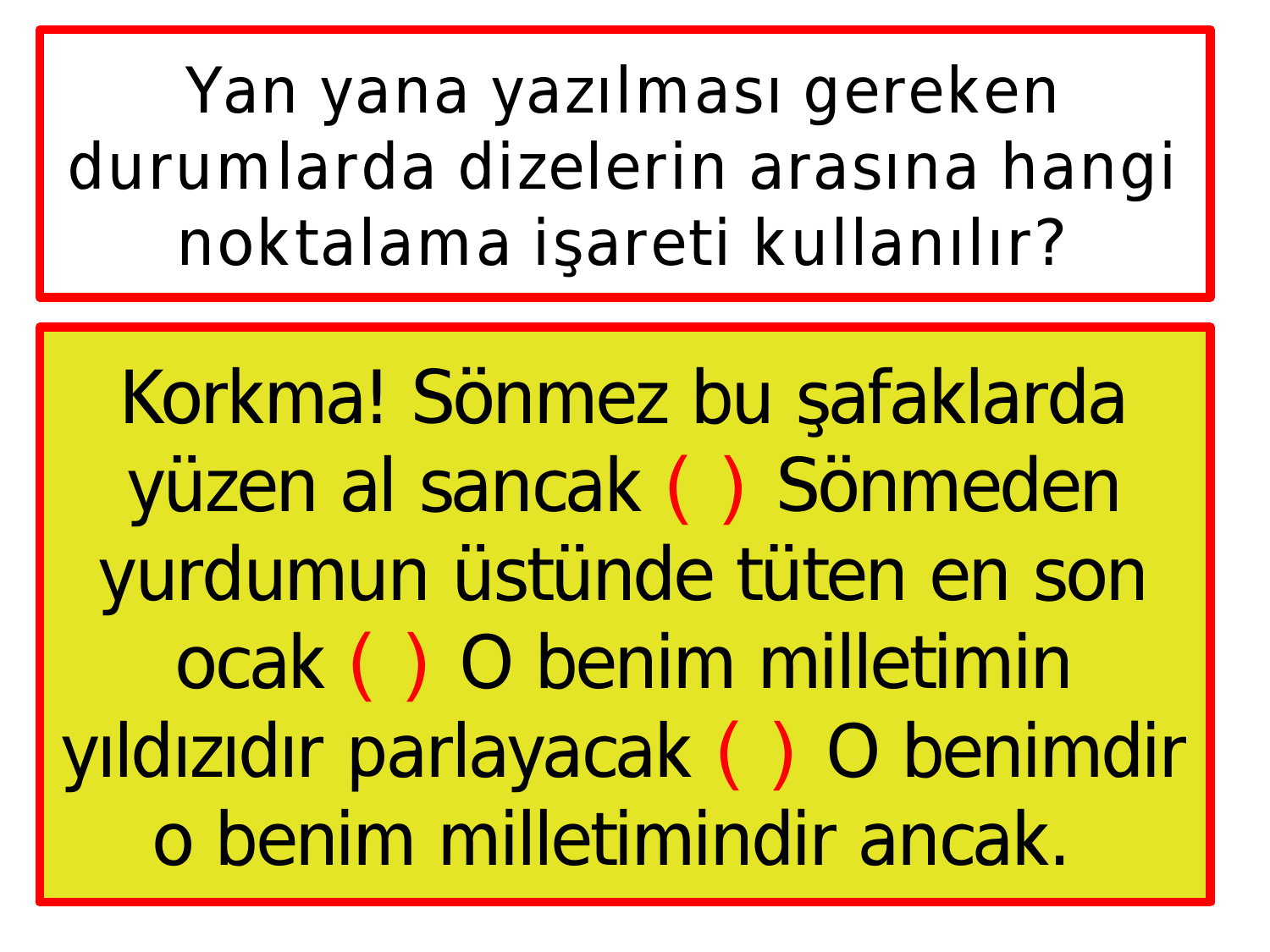

# Yan yana yazılması gereken durumlarda dizelerin arasına hangi noktalama işareti kullanılır?
Korkma! Sönmez bu şafaklarda yüzen al sancak ( ) Sönmeden yurdumun üstünde tüten en son ocak ( ) O benim milletimin yıldızıdır parlayacak ( ) O benimdir o benim milletimindir ancak.